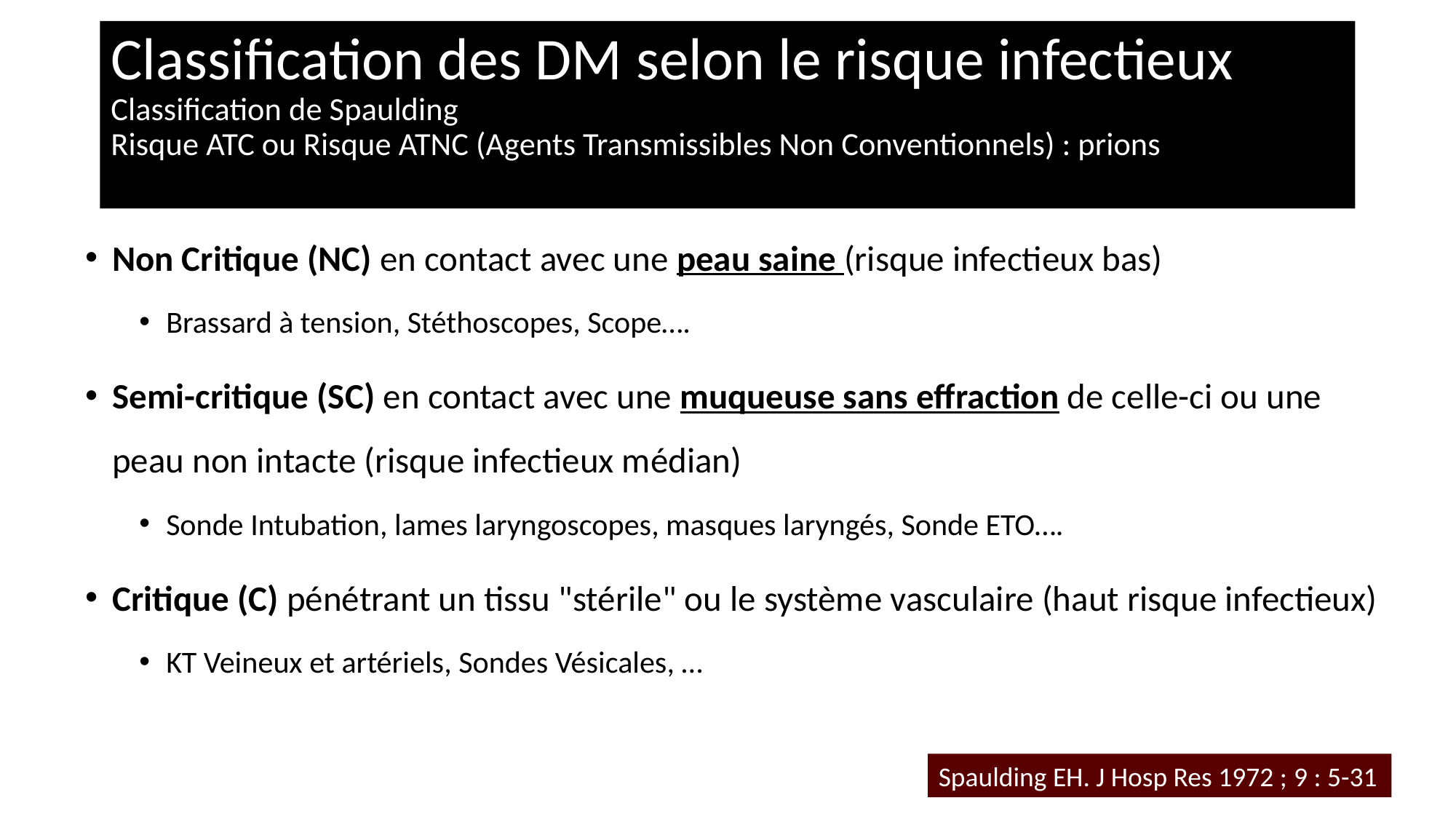

# Classification des DM selon le risque infectieux Classification de Spaulding Risque ATC ou Risque ATNC (Agents Transmissibles Non Conventionnels) : prions
Non Critique (NC) en contact avec une peau saine (risque infectieux bas)
Brassard à tension, Stéthoscopes, Scope….
Semi-critique (SC) en contact avec une muqueuse sans effraction de celle-ci ou une peau non intacte (risque infectieux médian)
Sonde Intubation, lames laryngoscopes, masques laryngés, Sonde ETO….
Critique (C) pénétrant un tissu "stérile" ou le système vasculaire (haut risque infectieux)
KT Veineux et artériels, Sondes Vésicales, …
Spaulding EH. J Hosp Res 1972 ; 9 : 5-31